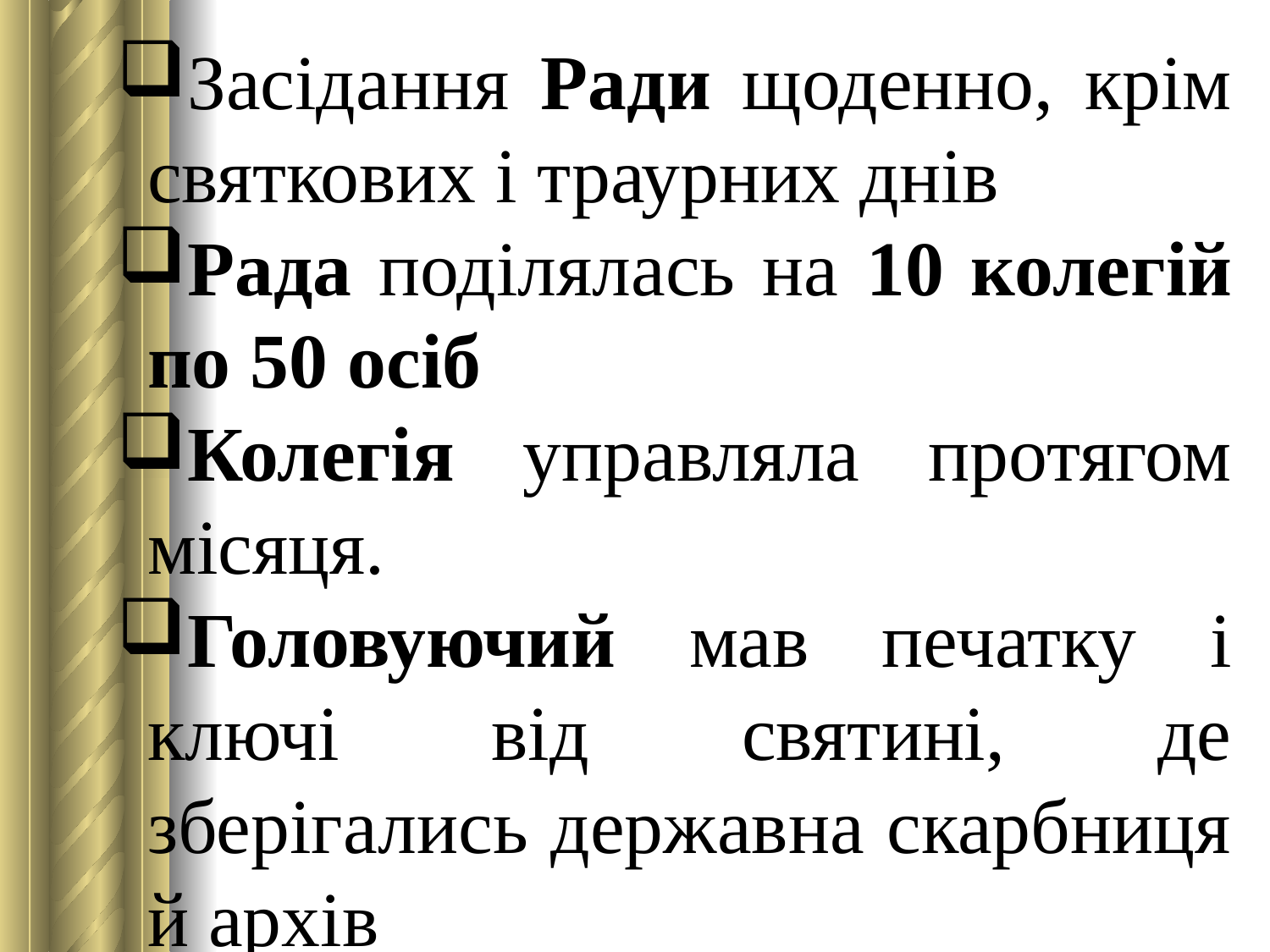

Засідання Ради щоденно, крім святкових і траурних днів
Рада поділялась на 10 колегій по 50 осіб
Колегія управляла протягом місяця.
Головуючий мав печатку і ключі від святині, де зберігались державна скарбниця й архів